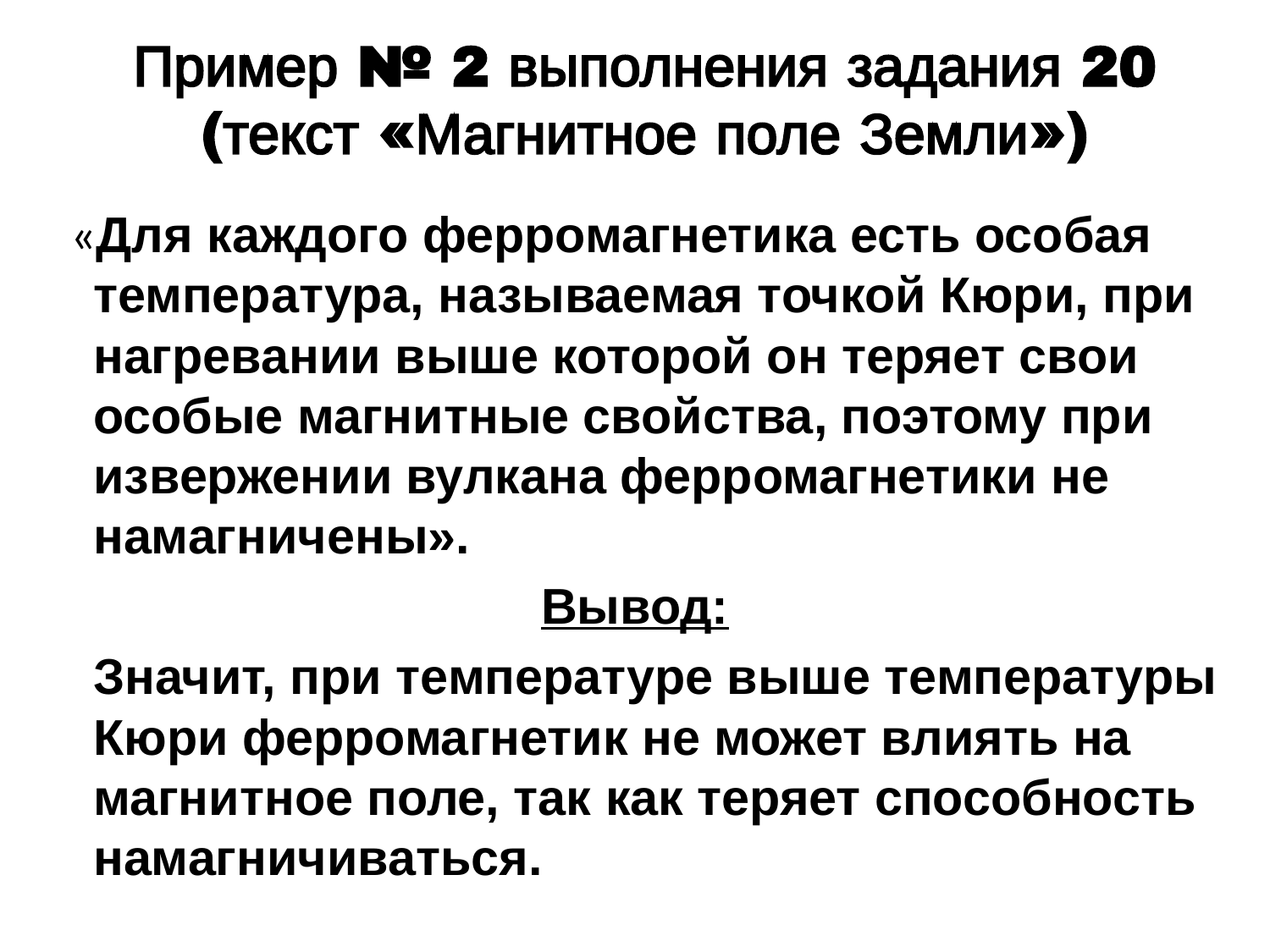

# Пример № 2 выполнения задания 20 (текст «Магнитное поле Земли»)
  «Для каждого ферромагнетика есть особая температура, называемая точкой Кюри, при нагревании выше которой он теряет свои особые магнитные свойства, поэтому при извержении вулкана ферромагнетики не намагничены».
Вывод:
	Значит, при температуре выше температуры Кюри ферромагнетик не может влиять на магнитное поле, так как теряет способность намагничиваться.